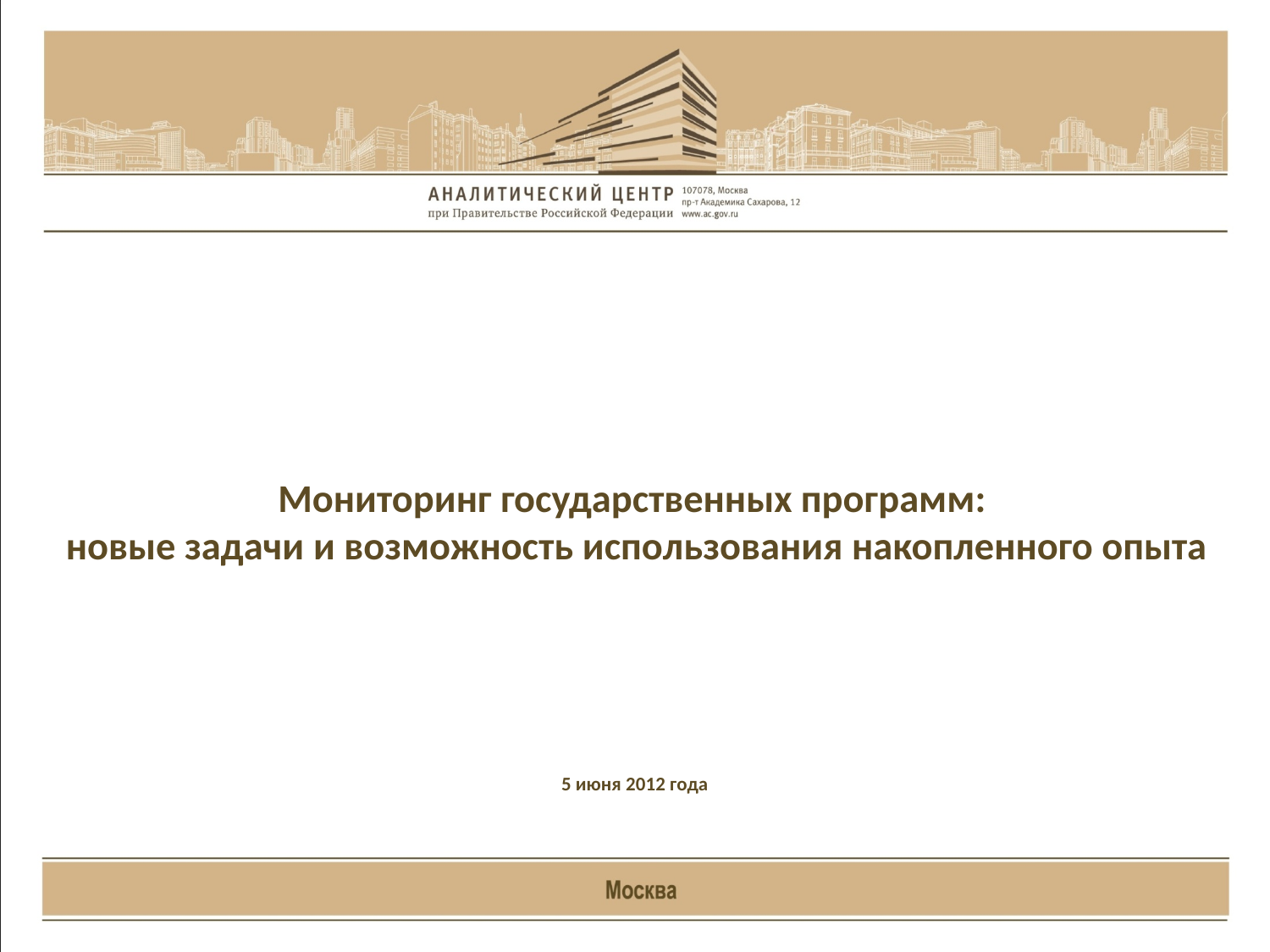

# Мониторинг государственных программ: новые задачи и возможность использования накопленного опыта
5 июня 2012 года